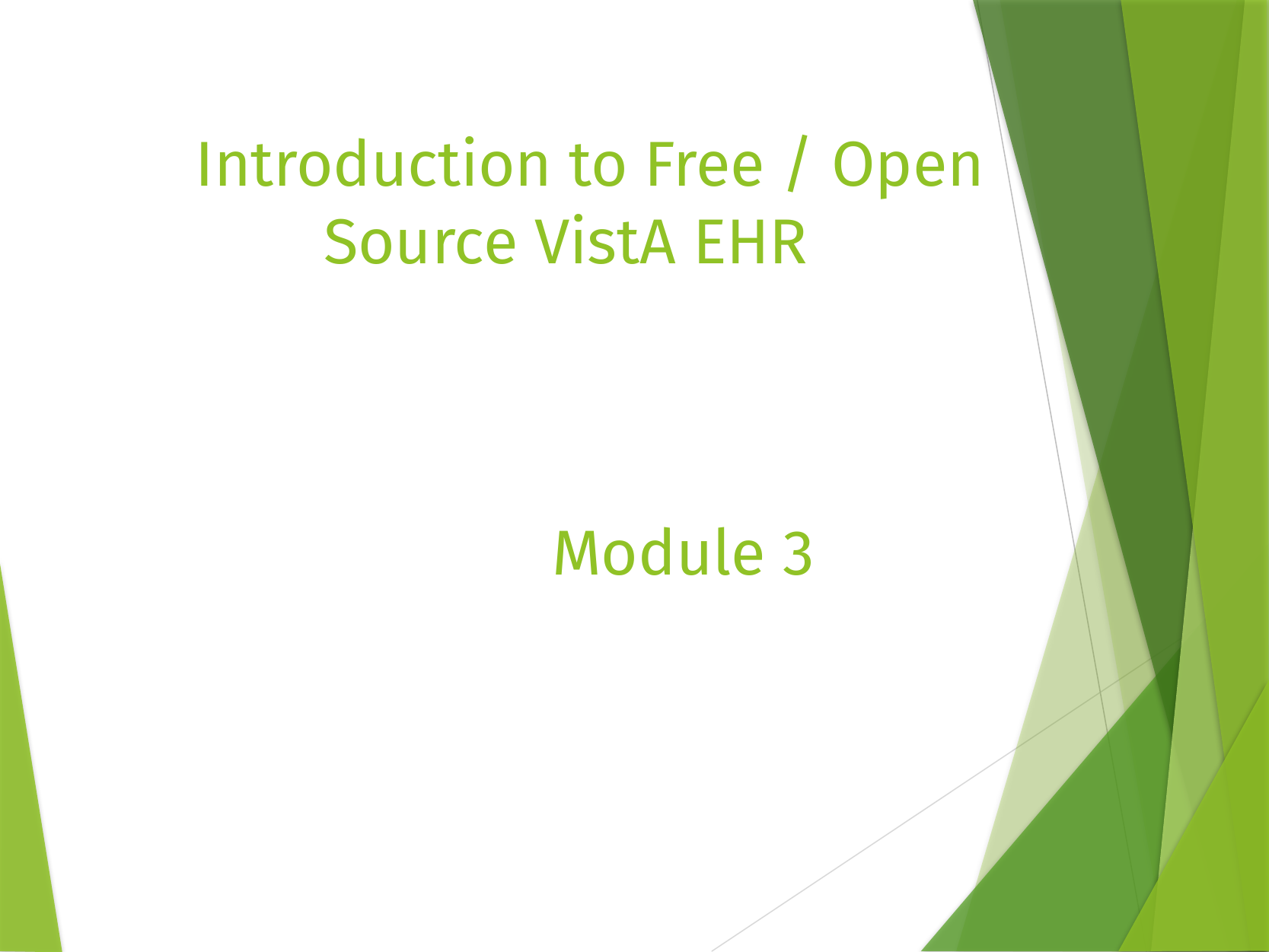

# Introduction to Free / Open  Source VistA EHR Module 3